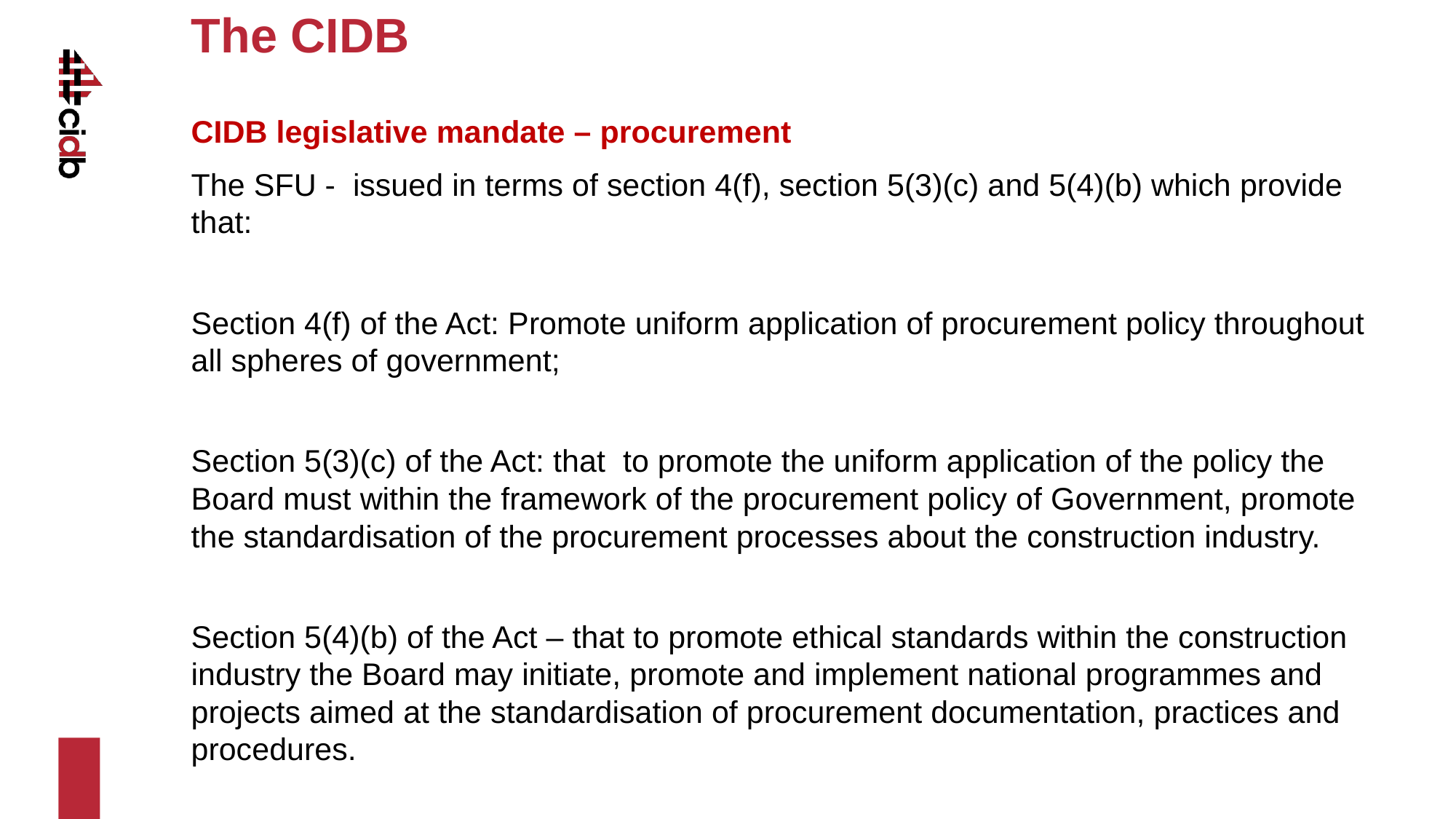

The CIDB

CIDB legislative mandate – procurement
The SFU -  issued in terms of section 4(f), section 5(3)(c) and 5(4)(b) which provide that:

Section 4(f) of the Act: Promote uniform application of procurement policy throughout all spheres of government;

Section 5(3)(c) of the Act: that  to promote the uniform application of the policy the Board must within the framework of the procurement policy of Government, promote the standardisation of the procurement processes about the construction industry.

Section 5(4)(b) of the Act – that to promote ethical standards within the construction industry the Board may initiate, promote and implement national programmes and projects aimed at the standardisation of procurement documentation, practices and procedures.